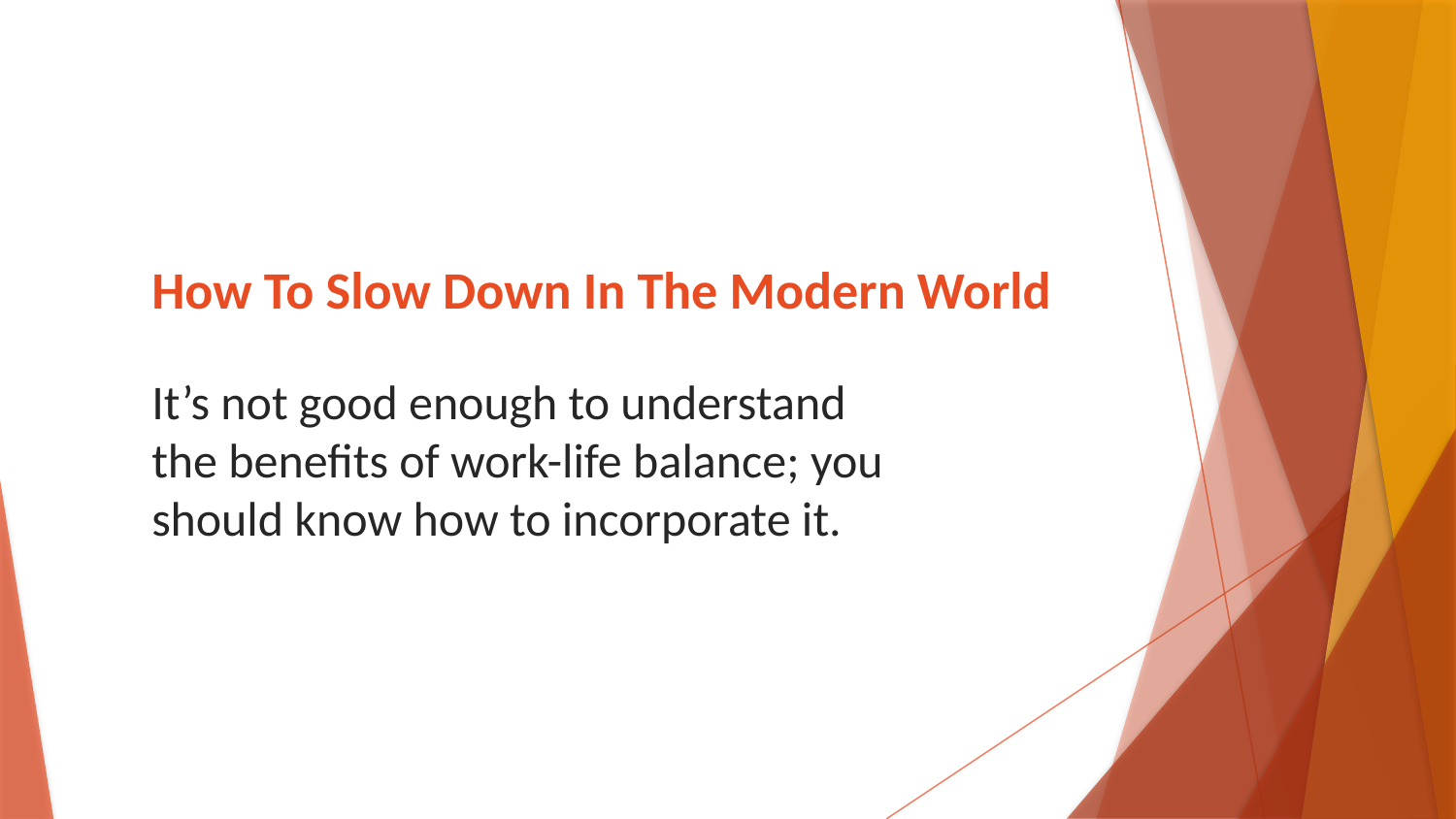

# How To Slow Down In The Modern World
It’s not good enough to understand the benefits of work-life balance; you should know how to incorporate it.